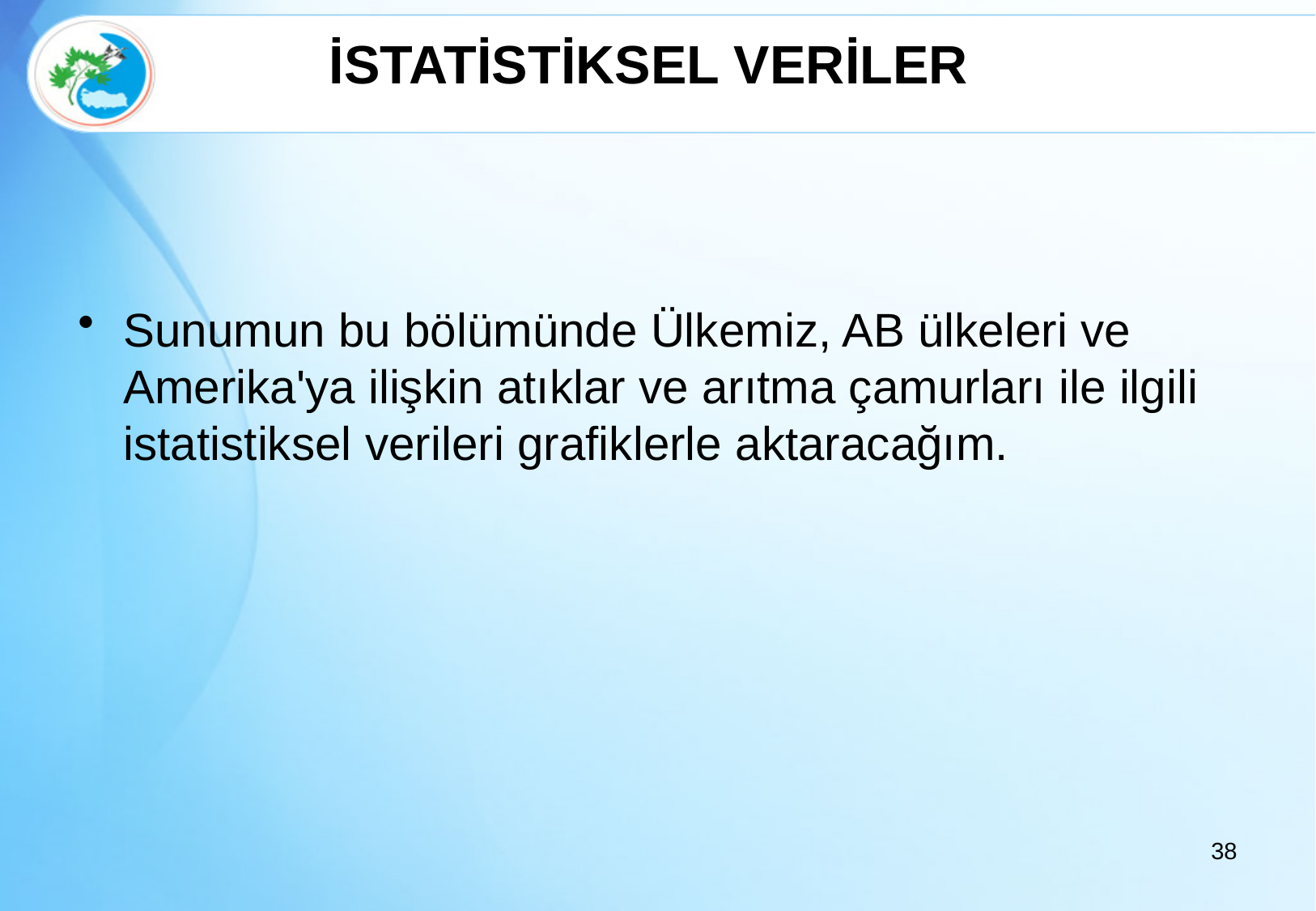

# İSTATİSTİKSEL VERİLER

Sunumun bu bölümünde Ülkemiz, AB ülkeleri ve Amerika'ya ilişkin atıklar ve arıtma çamurları ile ilgili istatistiksel verileri grafiklerle aktaracağım.
38